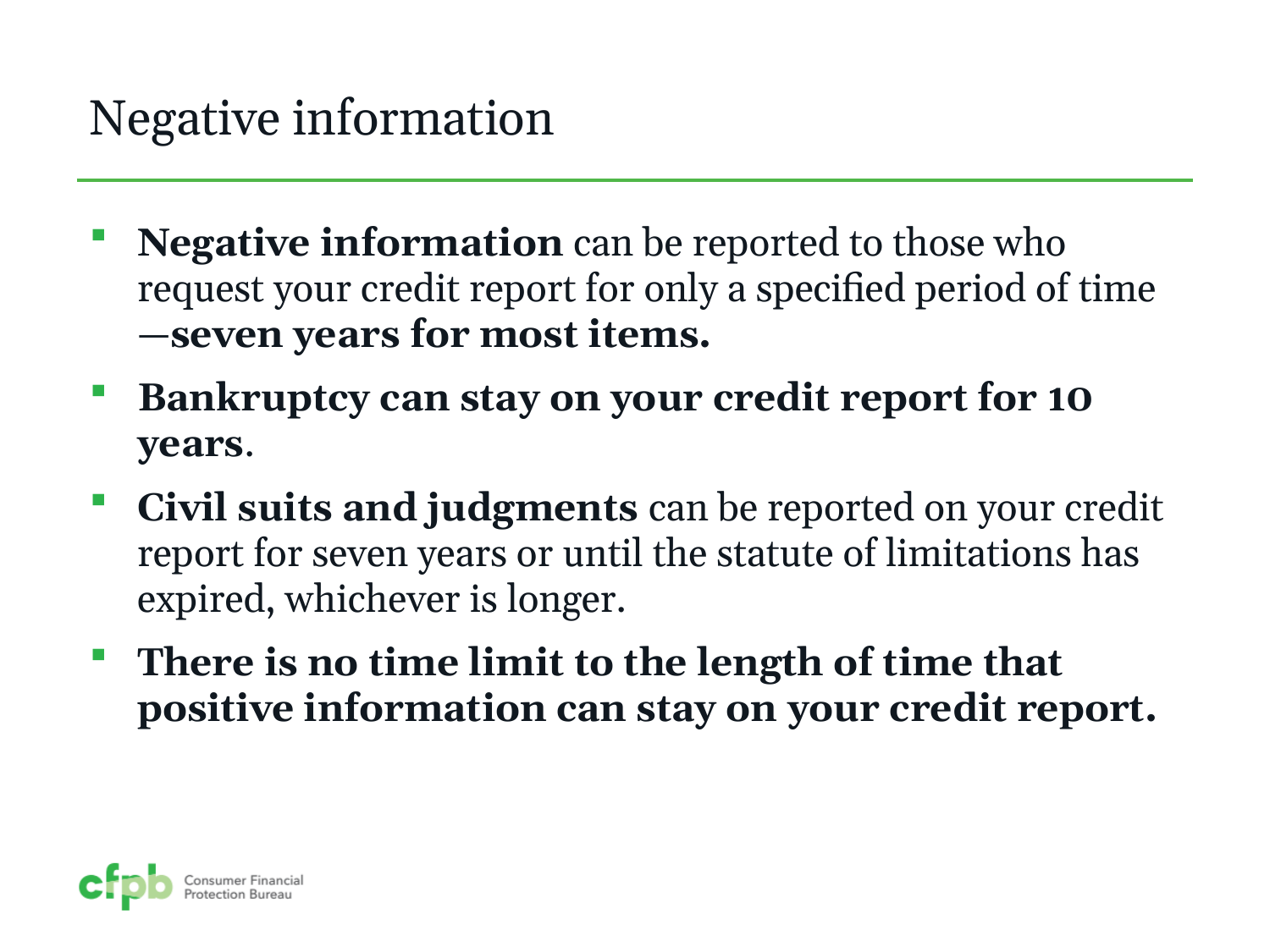

# Negative information
Negative information can be reported to those who request your credit report for only a specified period of time—seven years for most items.
Bankruptcy can stay on your credit report for 10 years.
Civil suits and judgments can be reported on your credit report for seven years or until the statute of limitations has expired, whichever is longer.
There is no time limit to the length of time that positive information can stay on your credit report.